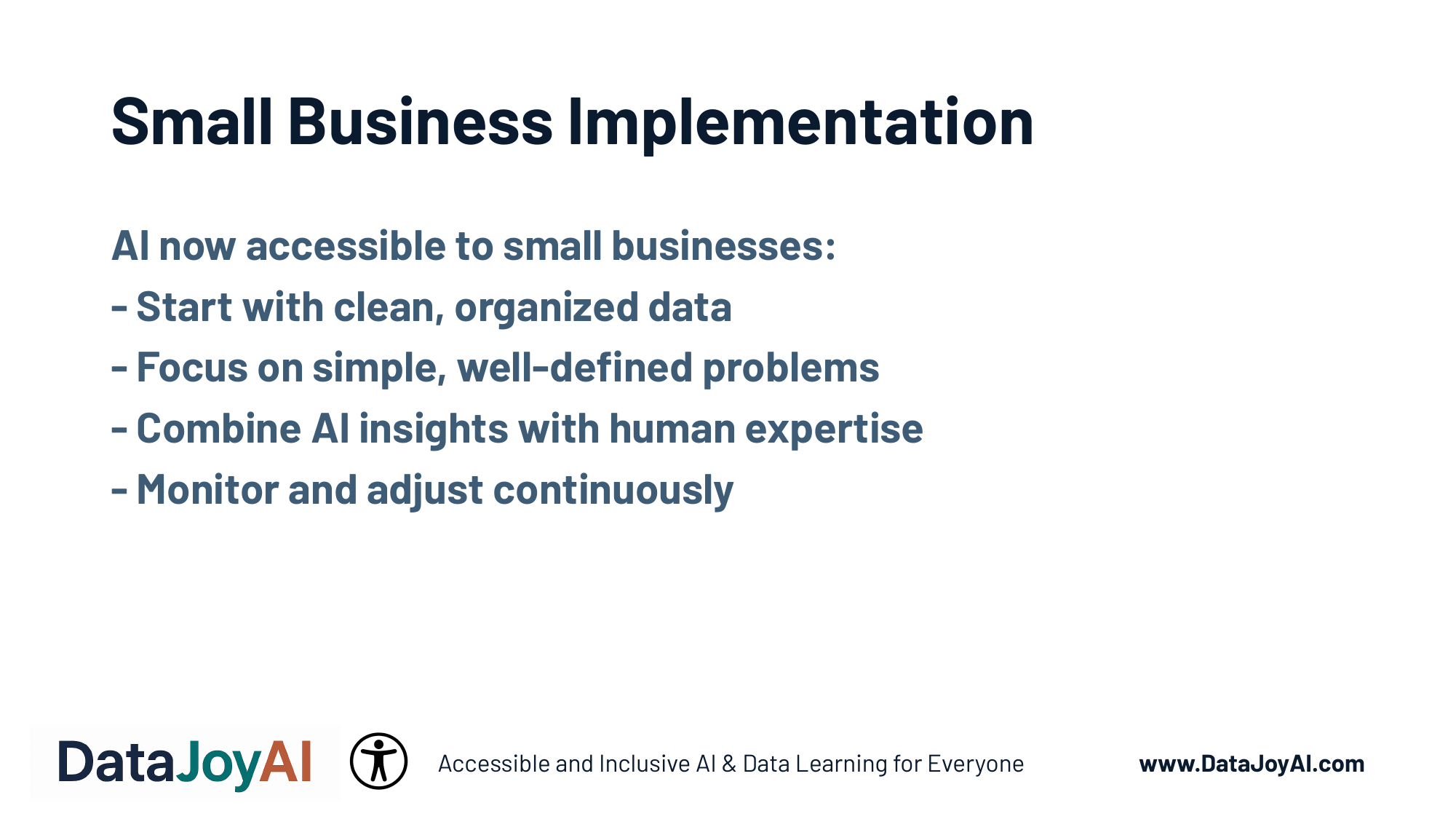

# Small Business Implementation
AI now accessible to small businesses:
- Start with clean, organized data
- Focus on simple, well-defined problems
- Combine AI insights with human expertise
- Monitor and adjust continuously